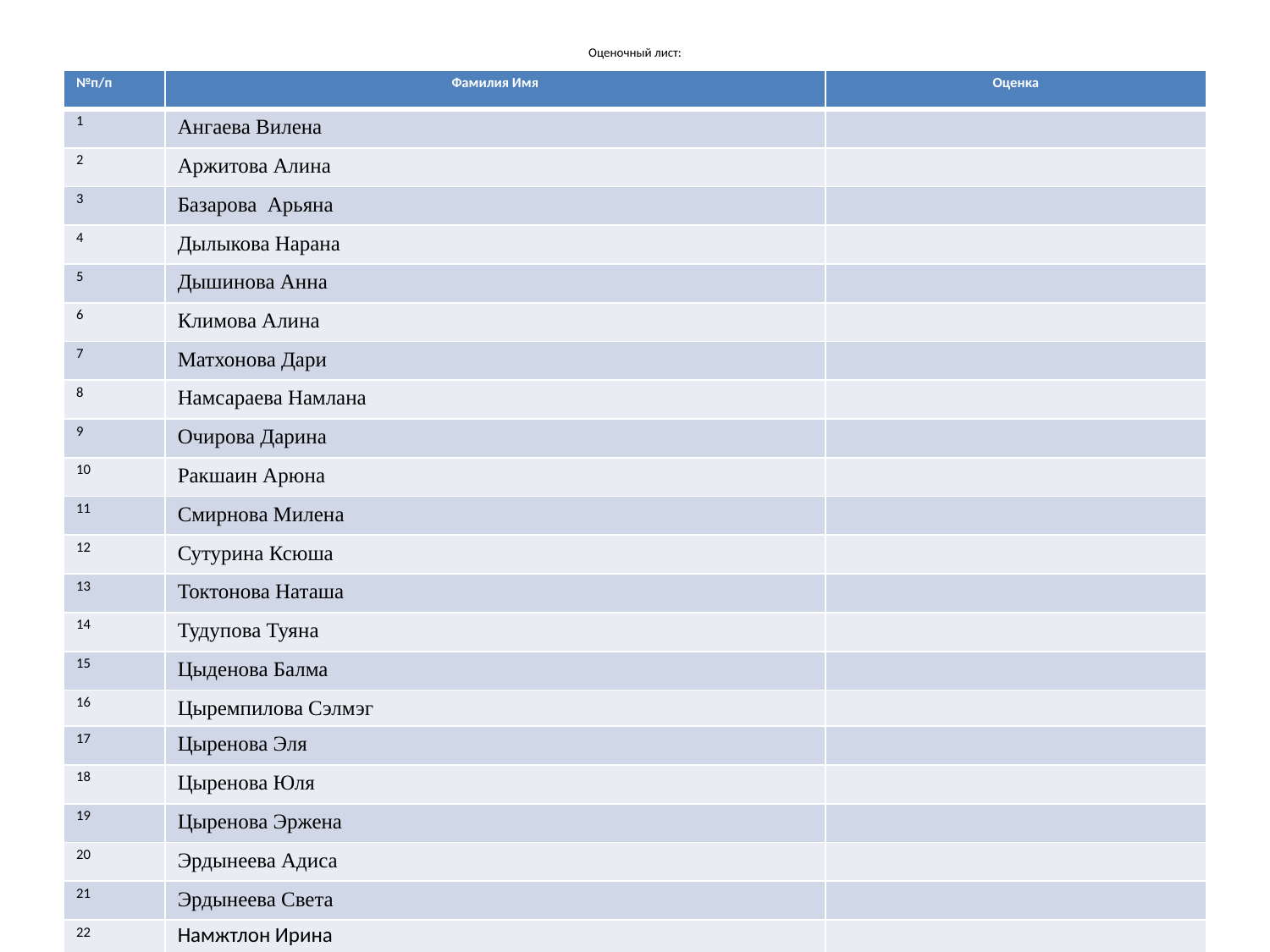

# Оценочный лист:
| №п/п | Фамилия Имя | Оценка |
| --- | --- | --- |
| 1 | Ангаева Вилена |  |
| 2 | Аржитова Алина |  |
| 3 | Базарова Арьяна |  |
| 4 | Дылыкова Нарана |  |
| 5 | Дышинова Анна |  |
| 6 | Климова Алина |  |
| 7 | Матхонова Дари |  |
| 8 | Намсараева Намлана |  |
| 9 | Очирова Дарина |  |
| 10 | Ракшаин Арюна |  |
| 11 | Смирнова Милена |  |
| 12 | Сутурина Ксюша |  |
| 13 | Токтонова Наташа |  |
| 14 | Тудупова Туяна |  |
| 15 | Цыденова Балма |  |
| 16 | Цыремпилова Сэлмэг |  |
| 17 | Цыренова Эля |  |
| 18 | Цыренова Юля |  |
| 19 | Цыренова Эржена |  |
| 20 | Эрдынеева Адиса |  |
| 21 | Эрдынеева Света |  |
| 22 | Намжтлон Ирина |  |